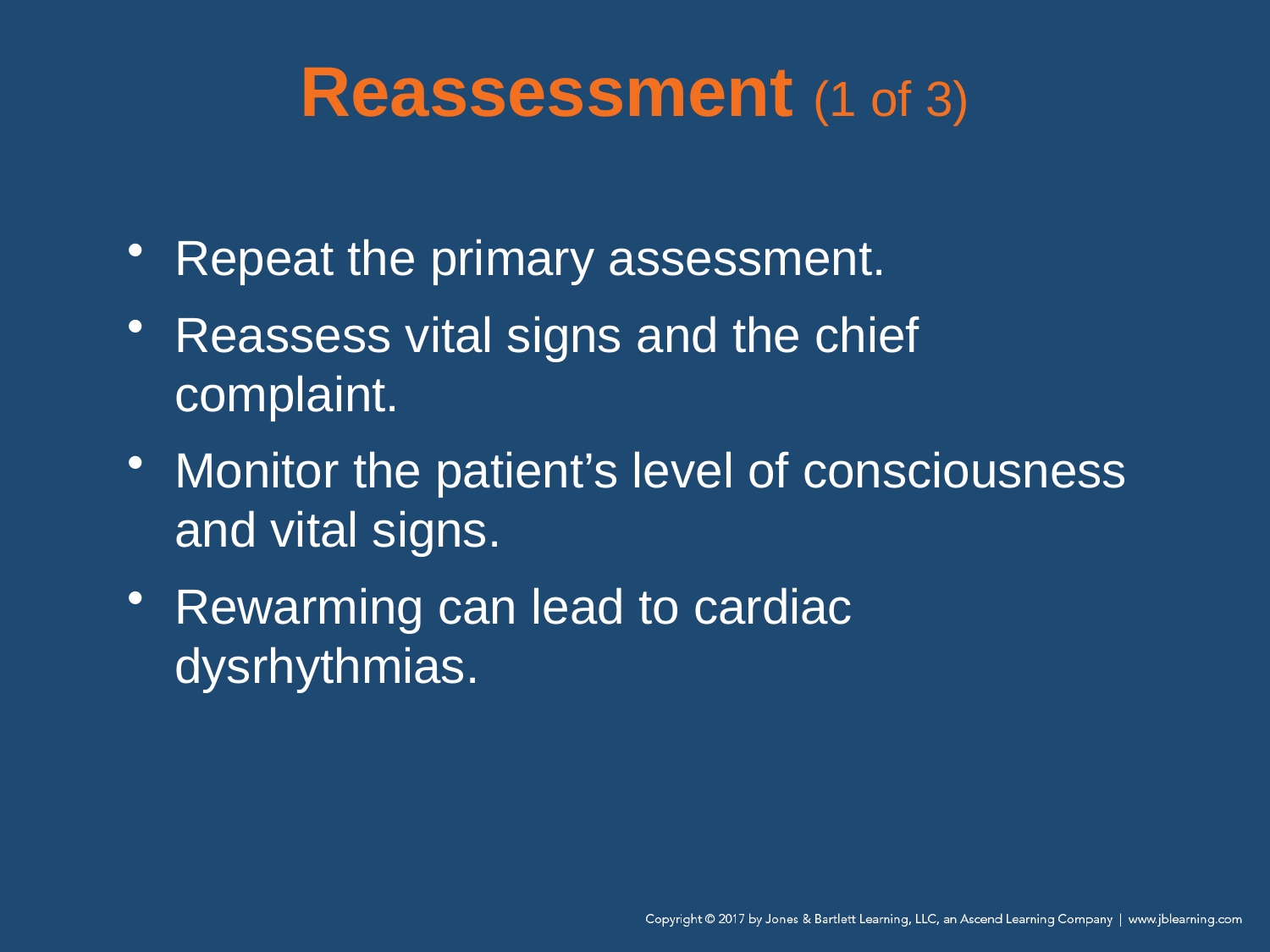

# Reassessment (1 of 3)
Repeat the primary assessment.
Reassess vital signs and the chief complaint.
Monitor the patient’s level of consciousness and vital signs.
Rewarming can lead to cardiac dysrhythmias.